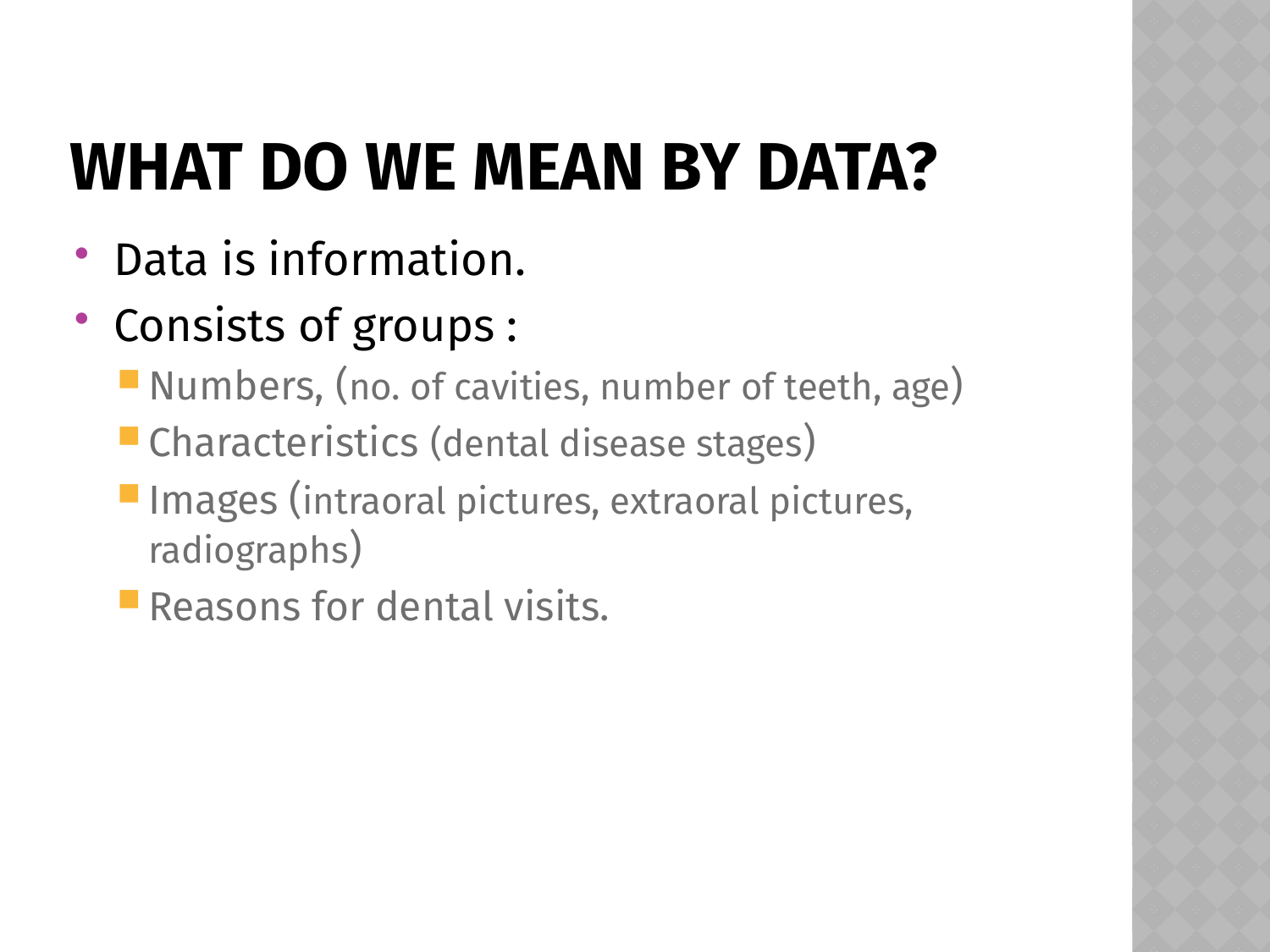

# What do we mean by data?
Data is information.
Consists of groups :
Numbers, (no. of cavities, number of teeth, age)
Characteristics (dental disease stages)
Images (intraoral pictures, extraoral pictures, radiographs)
Reasons for dental visits.